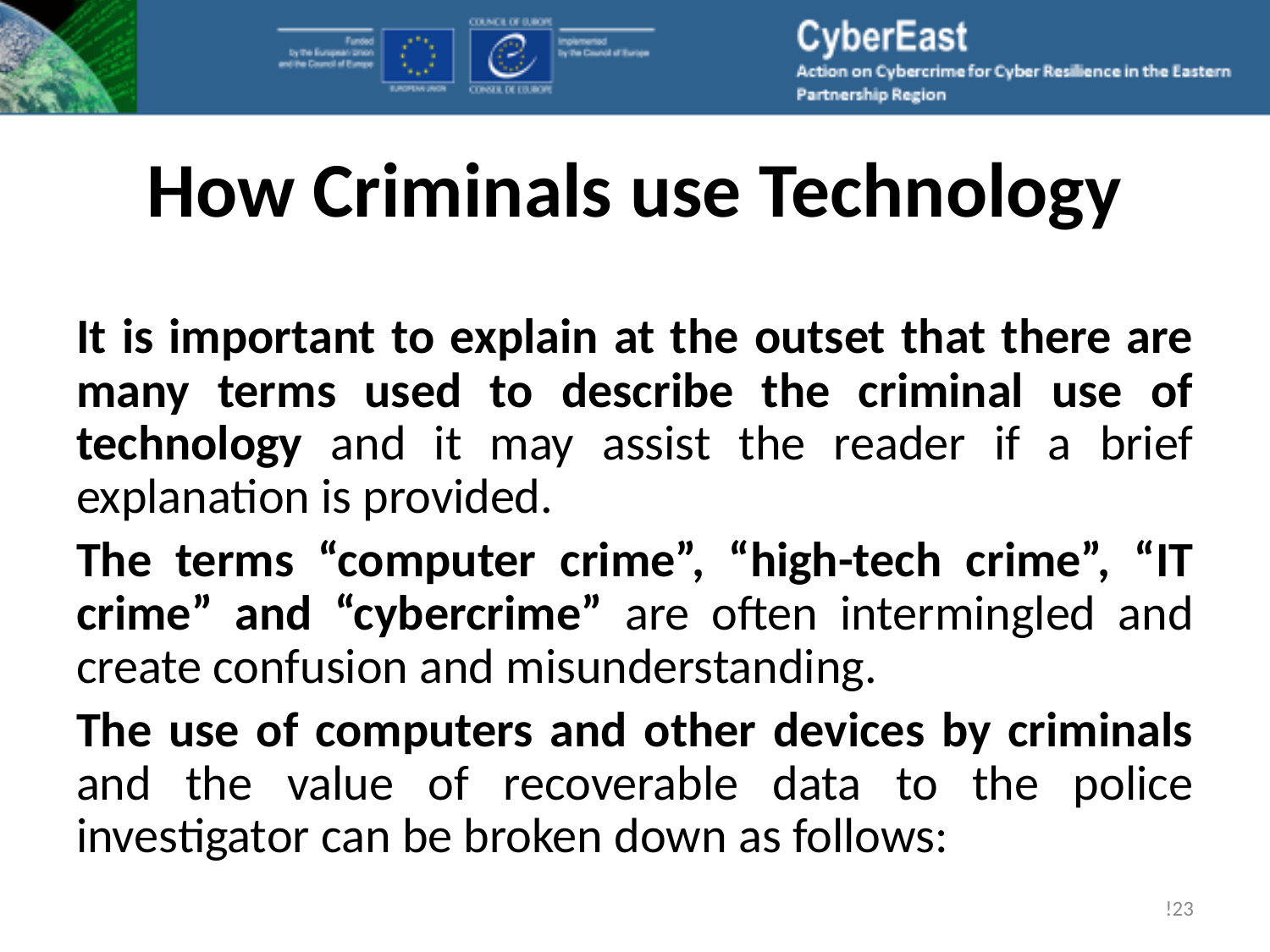

# How Criminals use Technology
It is important to explain at the outset that there are many terms used to describe the criminal use of technology and it may assist the reader if a brief explanation is provided.
The terms “computer crime”, “high-tech crime”, “IT crime” and “cybercrime” are often intermingled and create confusion and misunderstanding.
The use of computers and other devices by criminals and the value of recoverable data to the police investigator can be broken down as follows:

!23